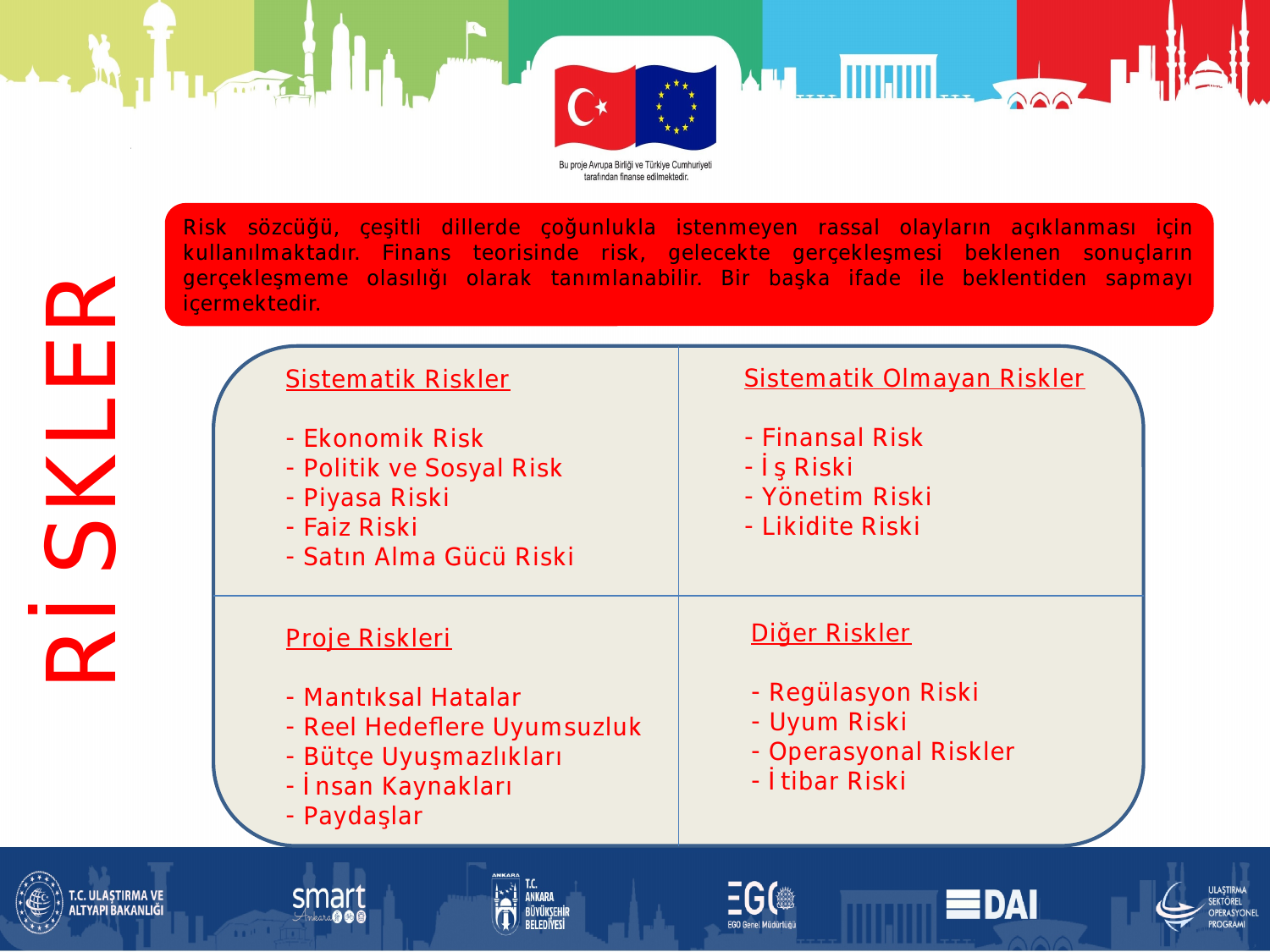

Risk sözcüğü, çeşitli dillerde çoğunlukla istenmeyen rassal olayların açıklanması için kullanılmaktadır. Finans teorisinde risk, gelecekte gerçekleşmesi beklenen sonuçların gerçekleşmeme olasılığı olarak tanımlanabilir. Bir başka ifade ile beklentiden sapmayı içermektedir.
Sistematik Olmayan Riskler

- Finansal Risk
- İş Riski
- Yönetim Riski
- Likidite Riski

RİSKLER
Sistematik Riskler

- Ekonomik Risk
- Politik ve Sosyal Risk
- Piyasa Riski
- Faiz Riski
- Satın Alma Gücü Riski
Diğer Riskler

- Regülasyon Riski
- Uyum Riski
- Operasyonal Riskler
- İtibar Riski
Proje Riskleri

- Mantıksal Hatalar
- Reel Hedeflere Uyumsuzluk
- Bütçe Uyuşmazlıkları
- İnsan Kaynakları
- Paydaşlar